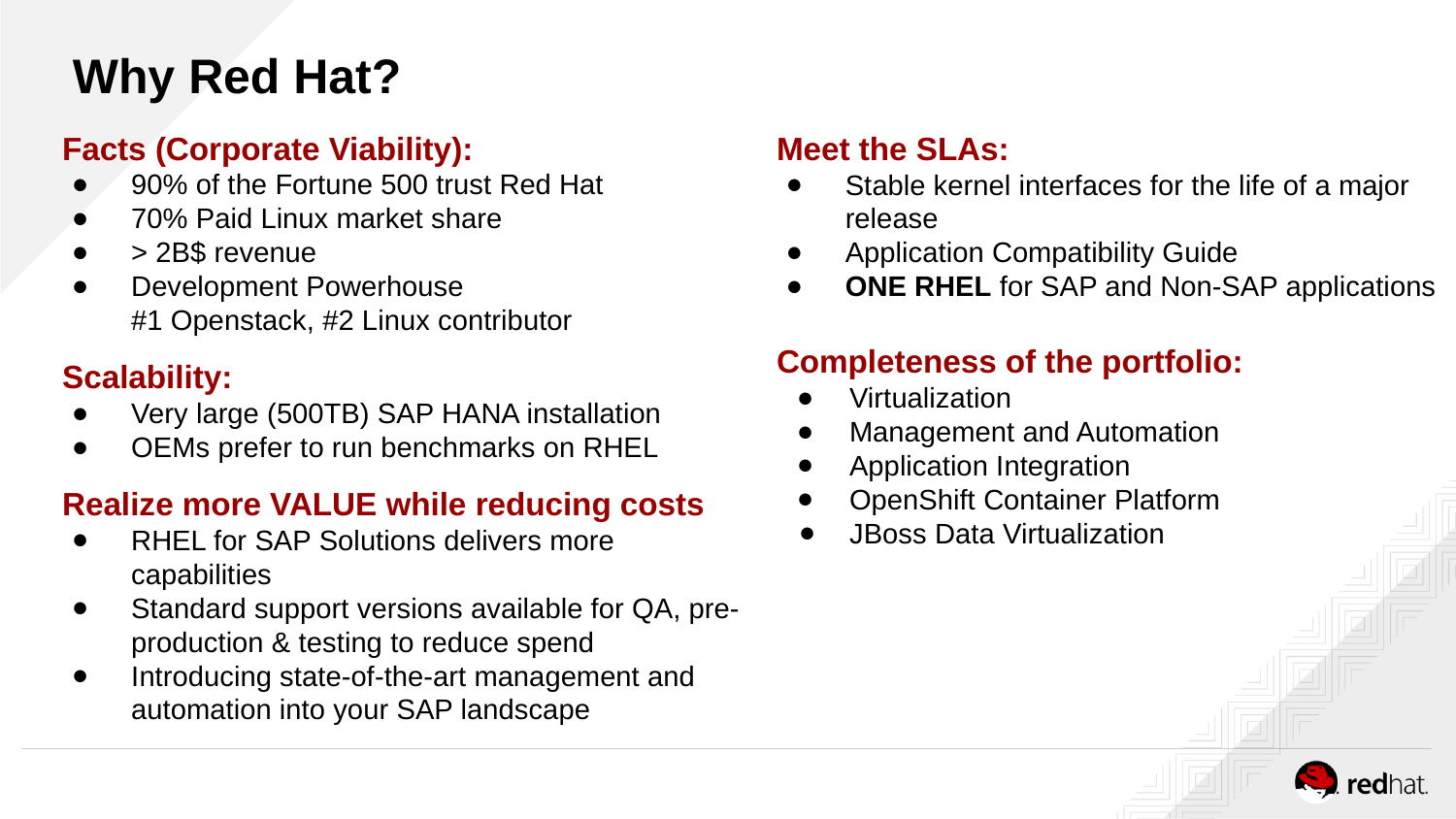

Why Red Hat?
Facts (Corporate Viability):
90% of the Fortune 500 trust Red Hat
70% Paid Linux market share
> 2B$ revenue
Development Powerhouse
#1 Openstack, #2 Linux contributor
Scalability:
Very large (500TB) SAP HANA installation
OEMs prefer to run benchmarks on RHEL
Realize more VALUE while reducing costs
RHEL for SAP Solutions delivers more capabilities
Standard support versions available for QA, pre-production & testing to reduce spend
Introducing state-of-the-art management and automation into your SAP landscape
Meet the SLAs:
Stable kernel interfaces for the life of a major release
Application Compatibility Guide
ONE RHEL for SAP and Non-SAP applications

Completeness of the portfolio:
Virtualization
Management and Automation
Application Integration
OpenShift Container Platform
JBoss Data Virtualization